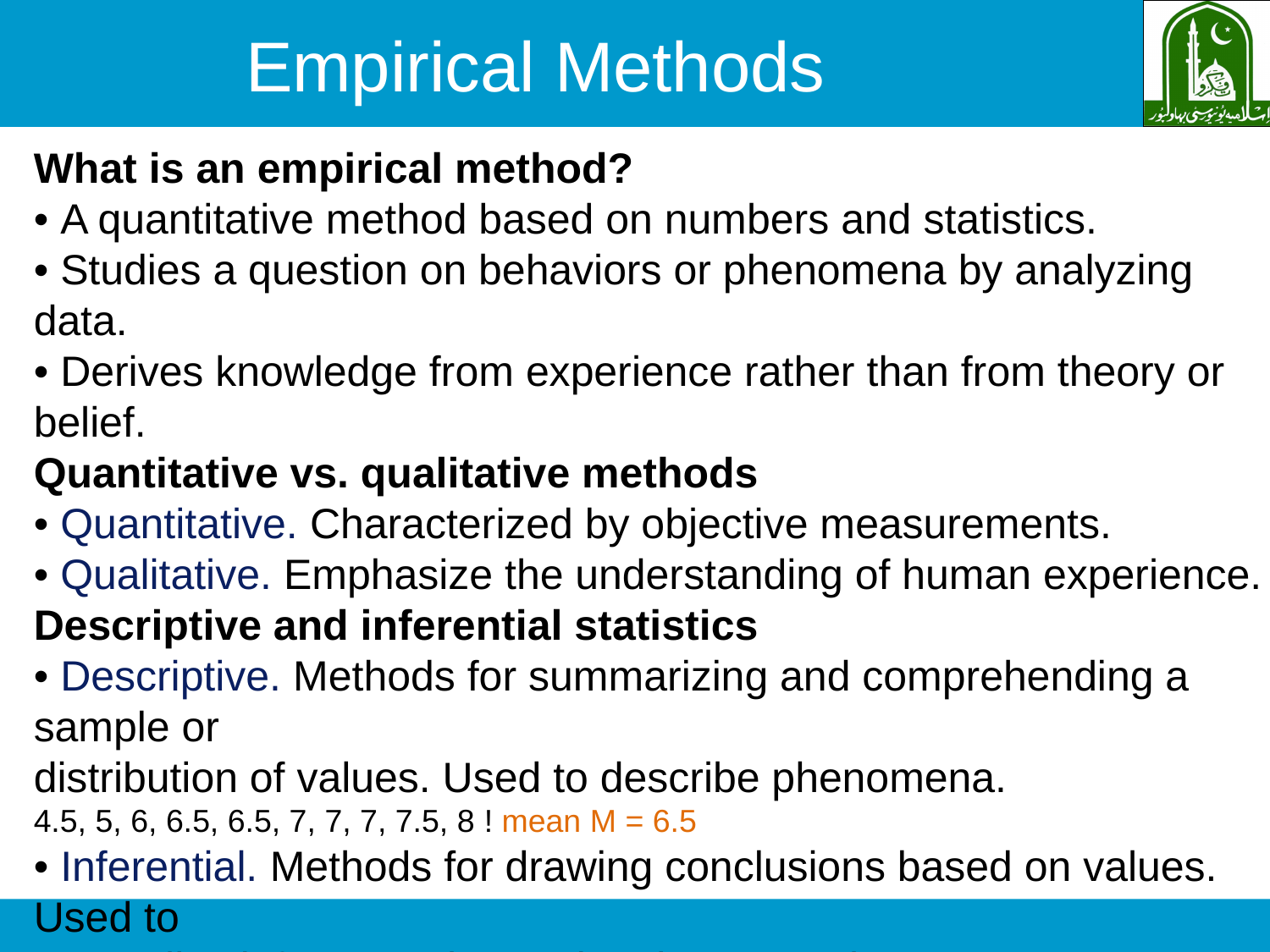

# Empirical Methods
What is an empirical method?
• A quantitative method based on numbers and statistics.
• Studies a question on behaviors or phenomena by analyzing data.
• Derives knowledge from experience rather than from theory or belief.
Quantitative vs. qualitative methods
• Quantitative. Characterized by objective measurements.
• Qualitative. Emphasize the understanding of human experience.
Descriptive and inferential statistics
• Descriptive. Methods for summarizing and comprehending a sample or
distribution of values. Used to describe phenomena.
4.5, 5, 6, 6.5, 6.5, 7, 7, 7, 7.5, 8 ! mean M = 6.5
• Inferential. Methods for drawing conclusions based on values. Used to
generalize inferences beyond a given sample.
The average number is significantly higher than 5.